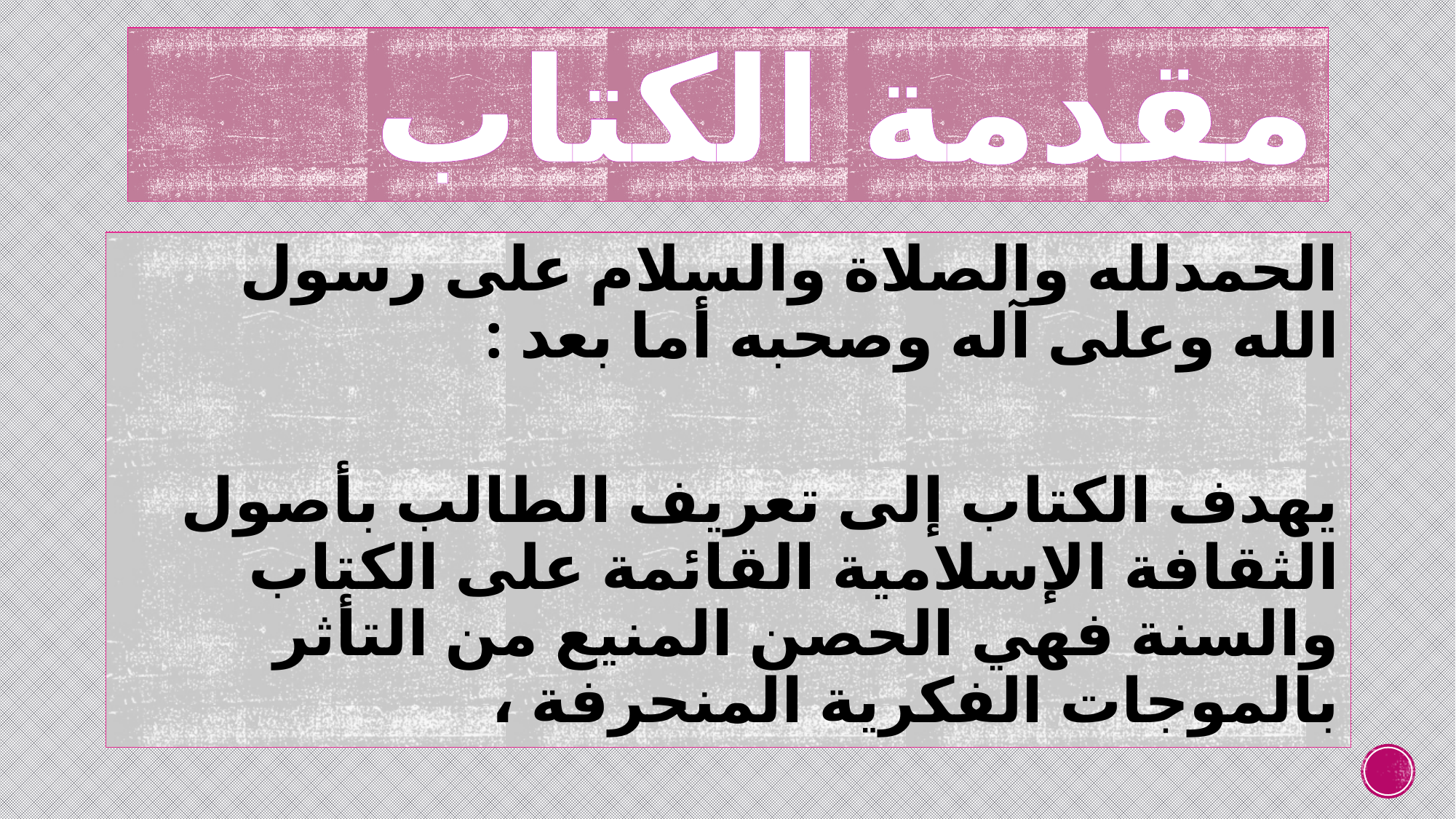

# مقدمة الكتاب
الحمدلله والصلاة والسلام على رسول الله وعلى آله وصحبه أما بعد :

يهدف الكتاب إلى تعريف الطالب بأصول الثقافة الإسلامية القائمة على الكتاب والسنة فهي الحصن المنيع من التأثر بالموجات الفكرية المنحرفة ،